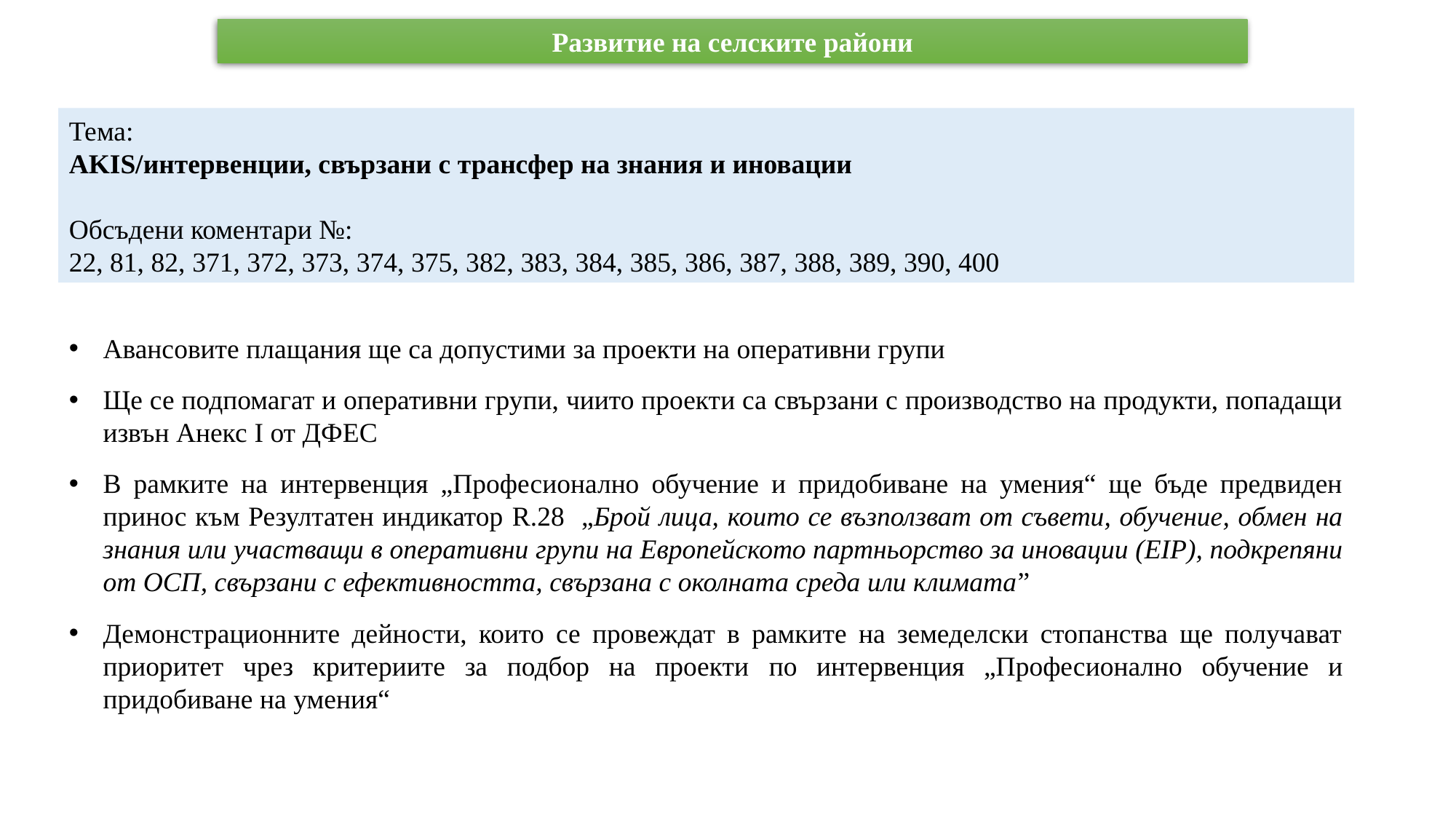

Развитие на селските райони
Тема:
AKIS/интервенции, свързани с трансфер на знания и иновации

Обсъдени коментари №:
22, 81, 82, 371, 372, 373, 374, 375, 382, 383, 384, 385, 386, 387, 388, 389, 390, 400
Авансовите плащания ще са допустими за проекти на оперативни групи
Ще се подпомагат и оперативни групи, чиито проекти са свързани с производство на продукти, попадащи извън Анекс I от ДФЕС
В рамките на интервенция „Професионално обучение и придобиване на умения“ ще бъде предвиден принос към Резултатен индикатор R.28  „Брой лица, които се възползват от съвети, обучение, обмен на знания или участващи в оперативни групи на Европейското партньорство за иновации (EIP), подкрепяни от ОСП, свързани с ефективността, свързана с околната среда или климата”
Демонстрационните дейности, които се провеждат в рамките на земеделски стопанства ще получават приоритет чрез критериите за подбор на проекти по интервенция „Професионално обучение и придобиване на умения“